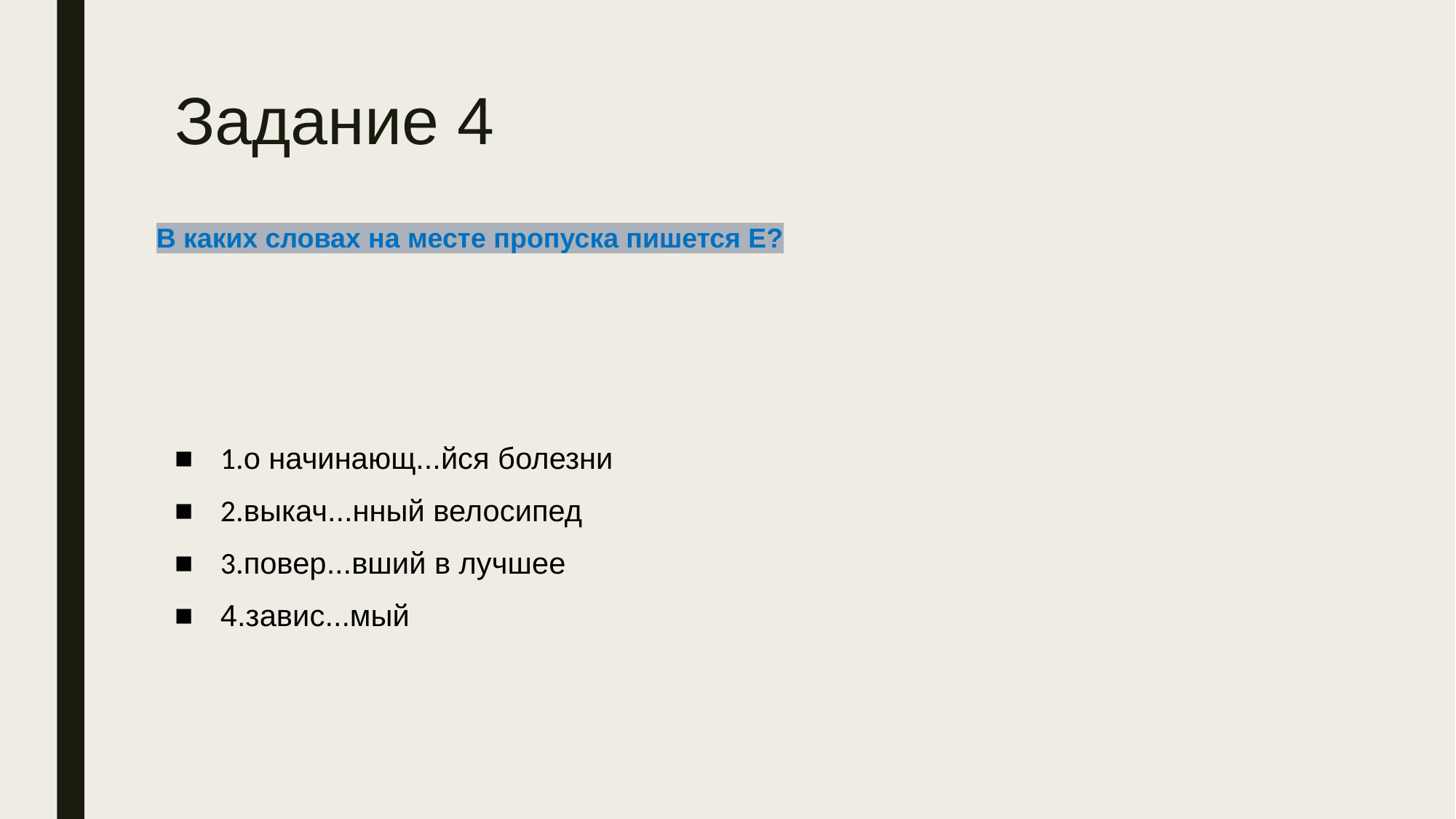

# Задание 4
В каких словах на месте пропуска пишется Е?
1.о начинающ...йся болезни
2.выкач...нный велосипед
3.повер...вший в лучшее
4.завис...мый